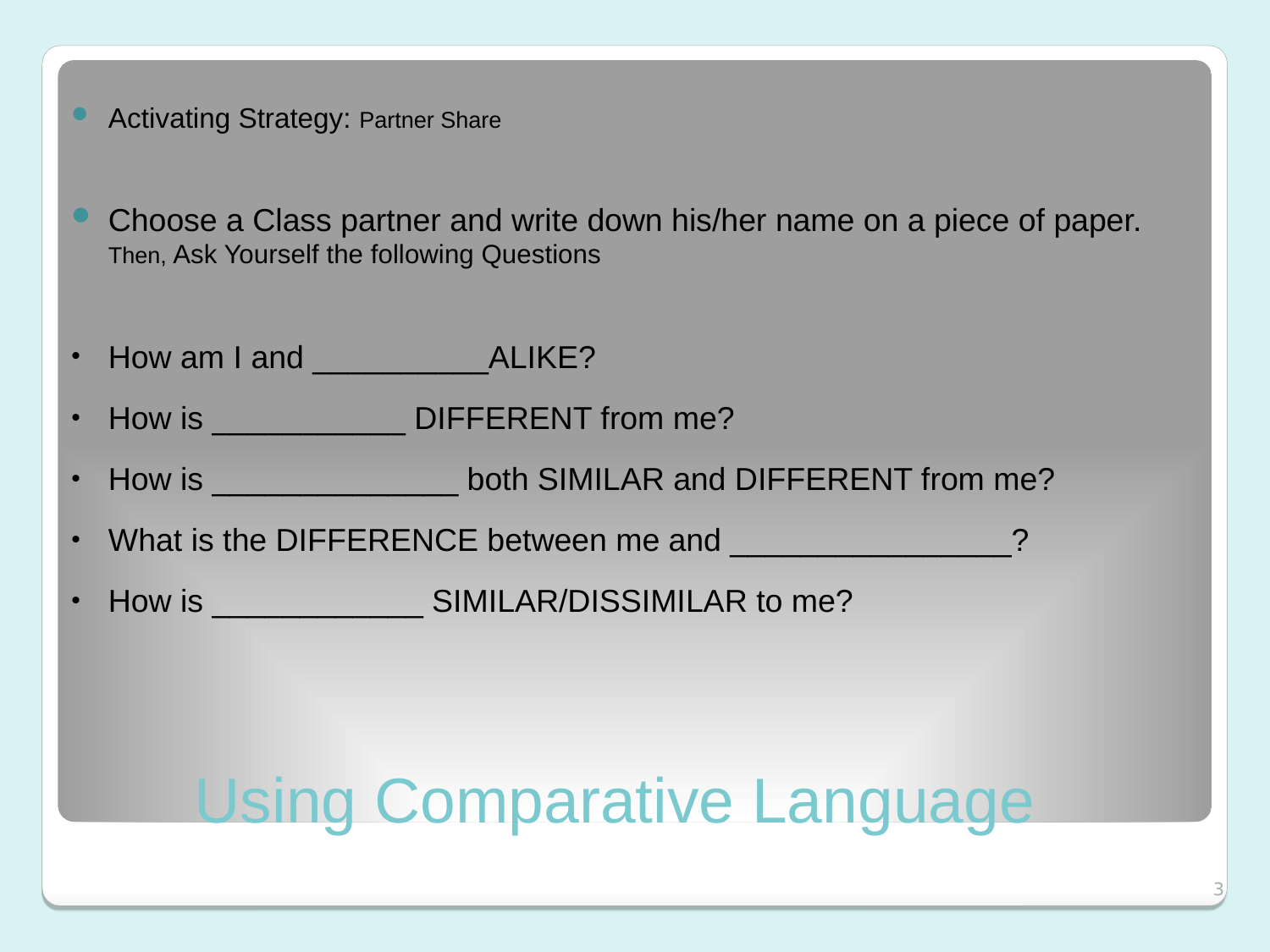

Activating Strategy: Partner Share

Choose a Class partner and write down his/her name on a piece of paper. Then, Ask Yourself the following Questions

How am I and __________ALIKE?
How is ___________ DIFFERENT from me?
How is ______________ both SIMILAR and DIFFERENT from me?
What is the DIFFERENCE between me and ________________?
How is ____________ SIMILAR/DISSIMILAR to me?
# Using Comparative Language
3
3